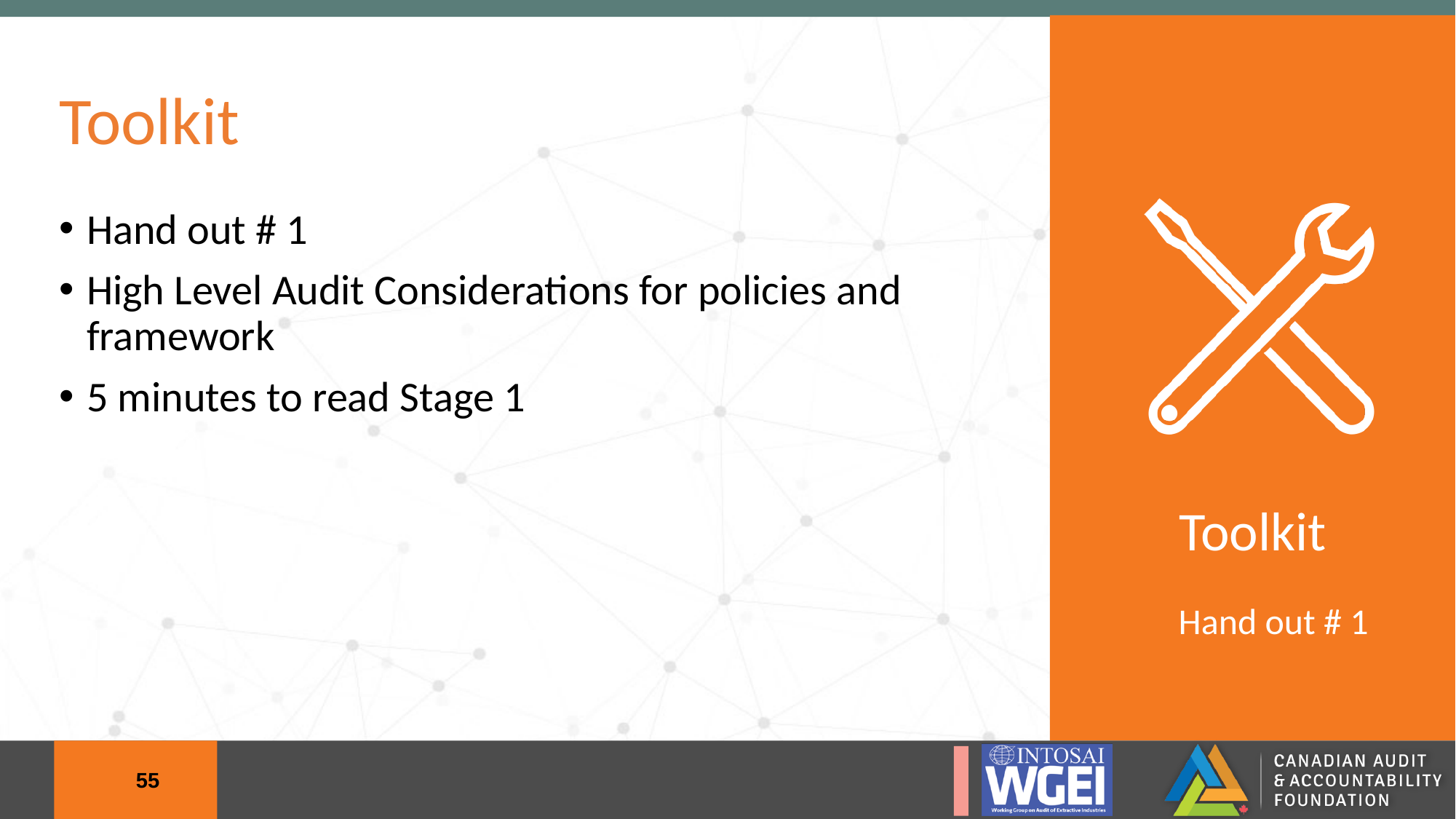

# Toolkit
Hand out # 1
High Level Audit Considerations for policies and framework
5 minutes to read Stage 1
Hand out # 1